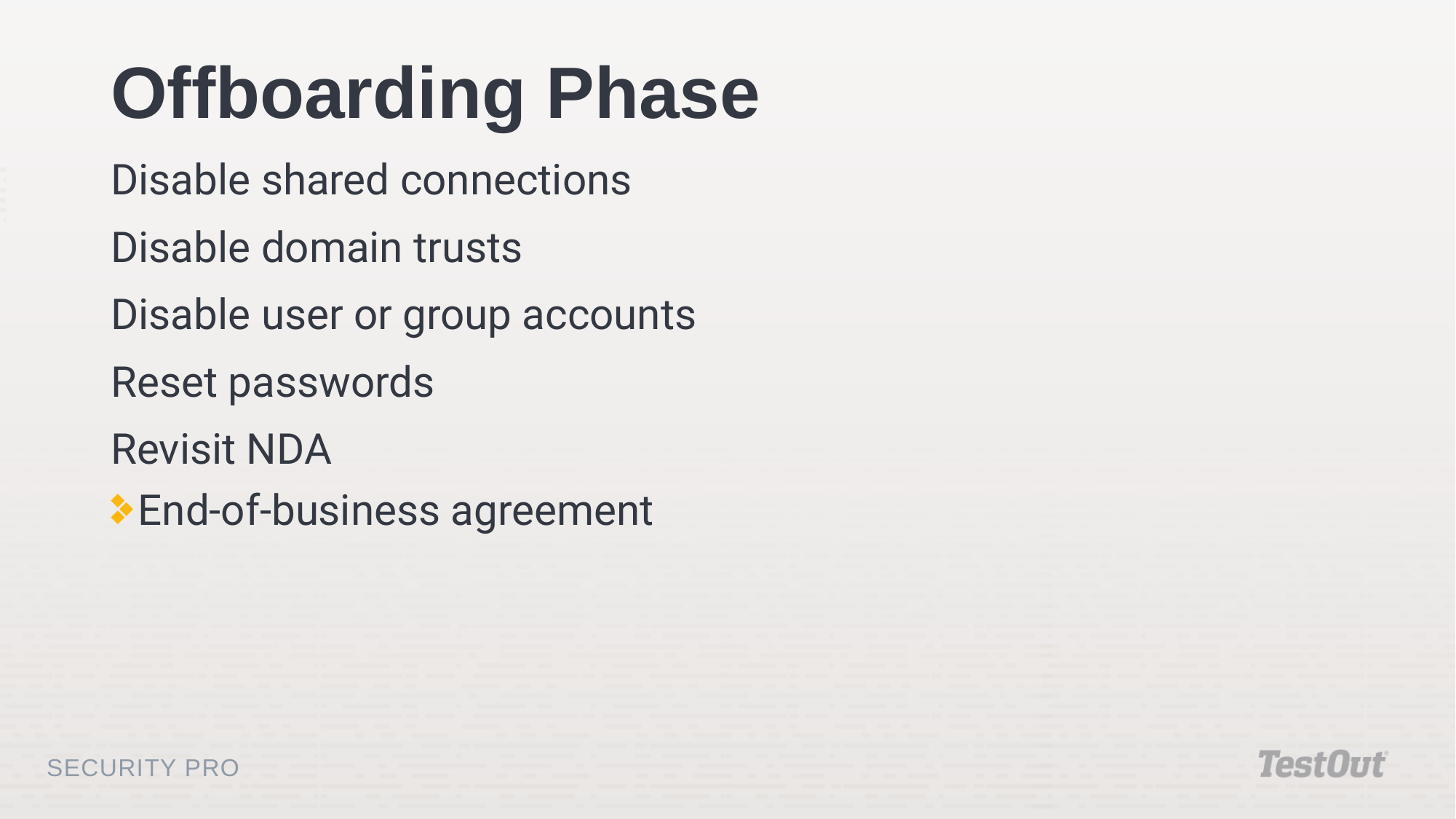

# Offboarding Phase
Disable shared connections
Disable domain trusts
Disable user or group accounts
Reset passwords
Revisit NDA
End-of-business agreement
Security Pro